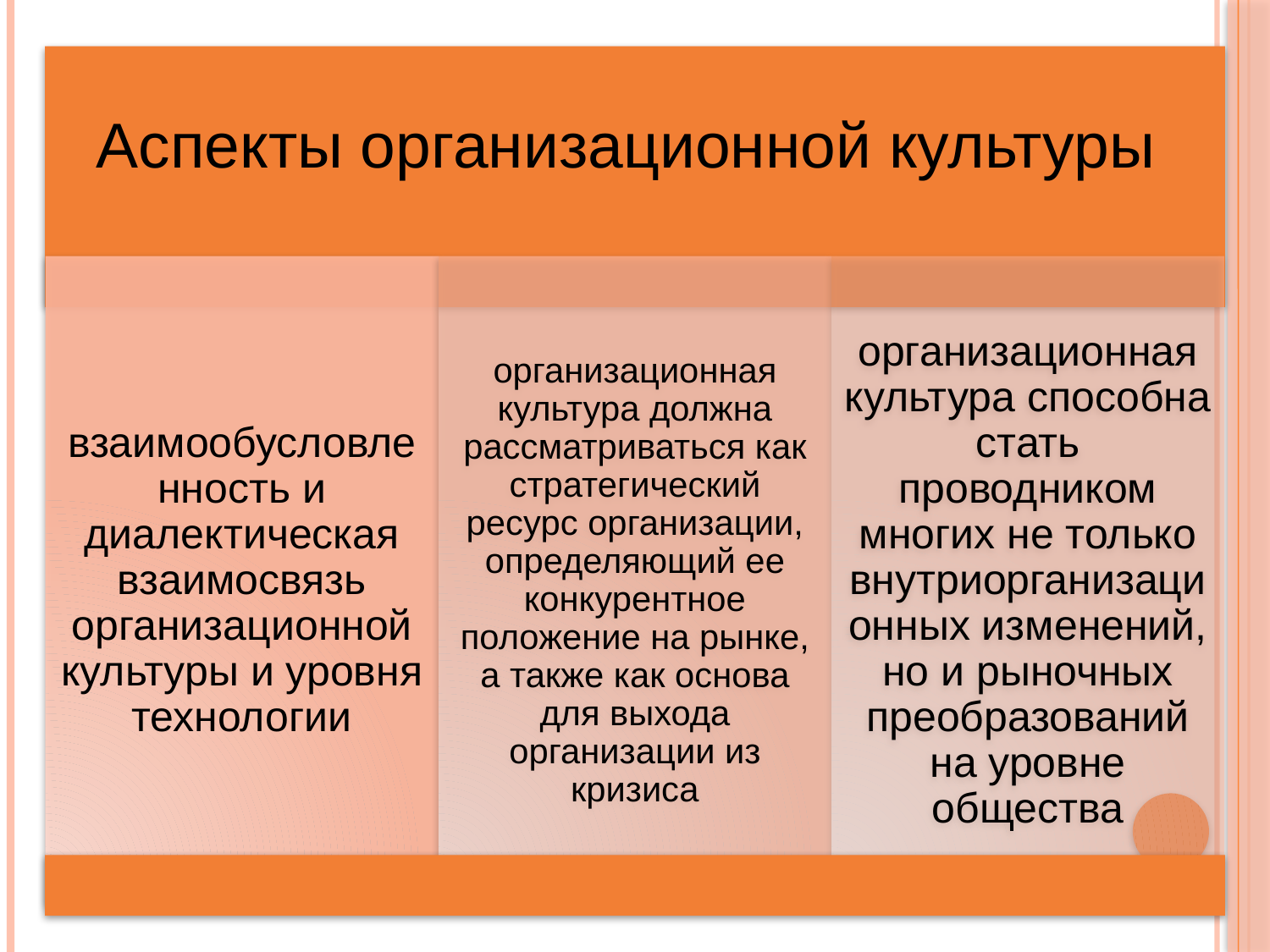

Аспекты организационной культуры

взаимообусловленность и диалектическая взаимосвязь организационной культуры и уровня технологии
организационная культура должна рассматриваться как стратегический ресурс организации, определяющий ее конкурентное положение на рынке, а также как основа для выхода организации из кризиса
организационная культура способна стать проводником многих не только внутриорганизационных изменений, но и рыночных преобразований на уровне общества